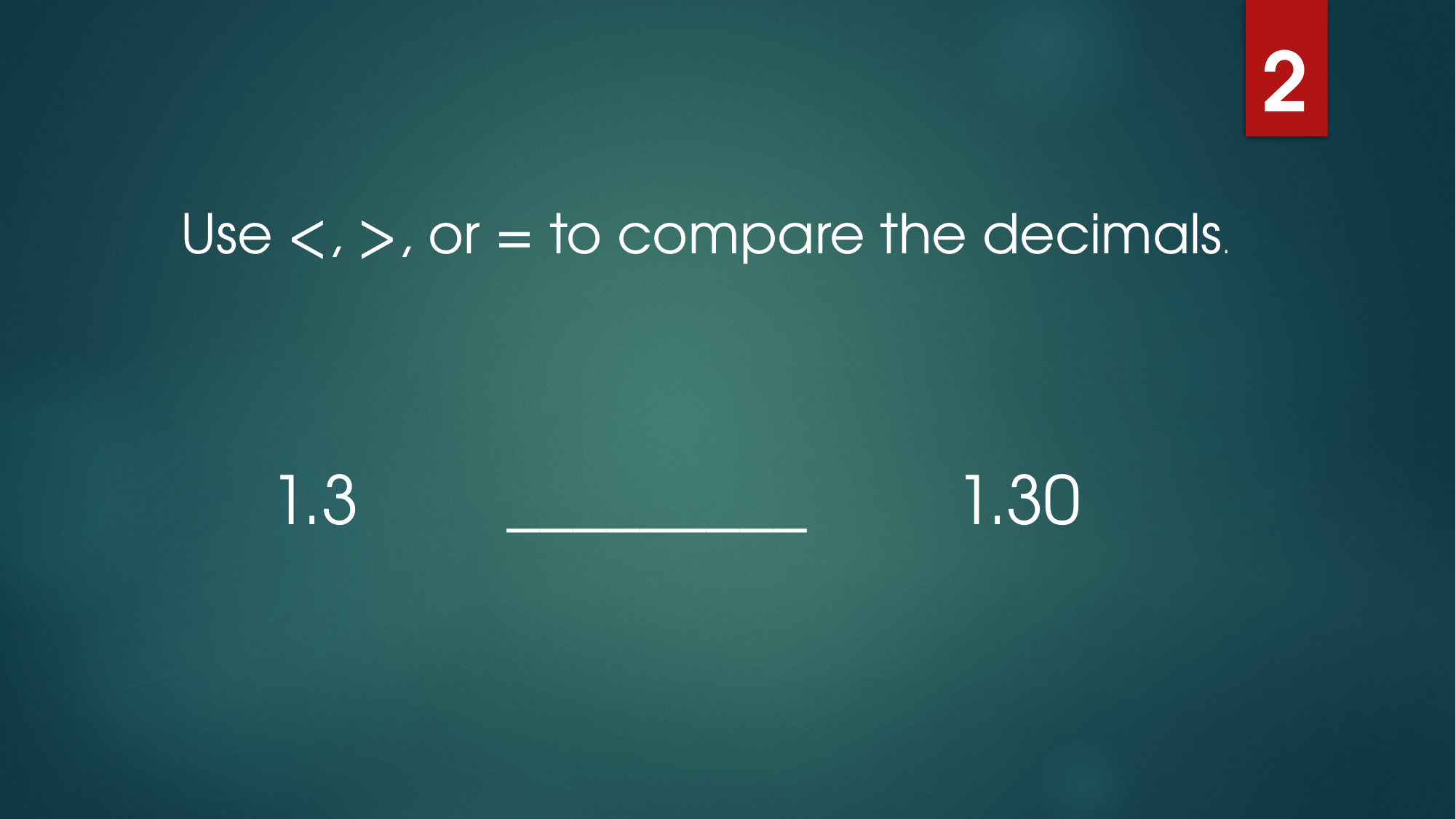

2
Use <, >, or = to compare the decimals.
1.3        _________        1.30